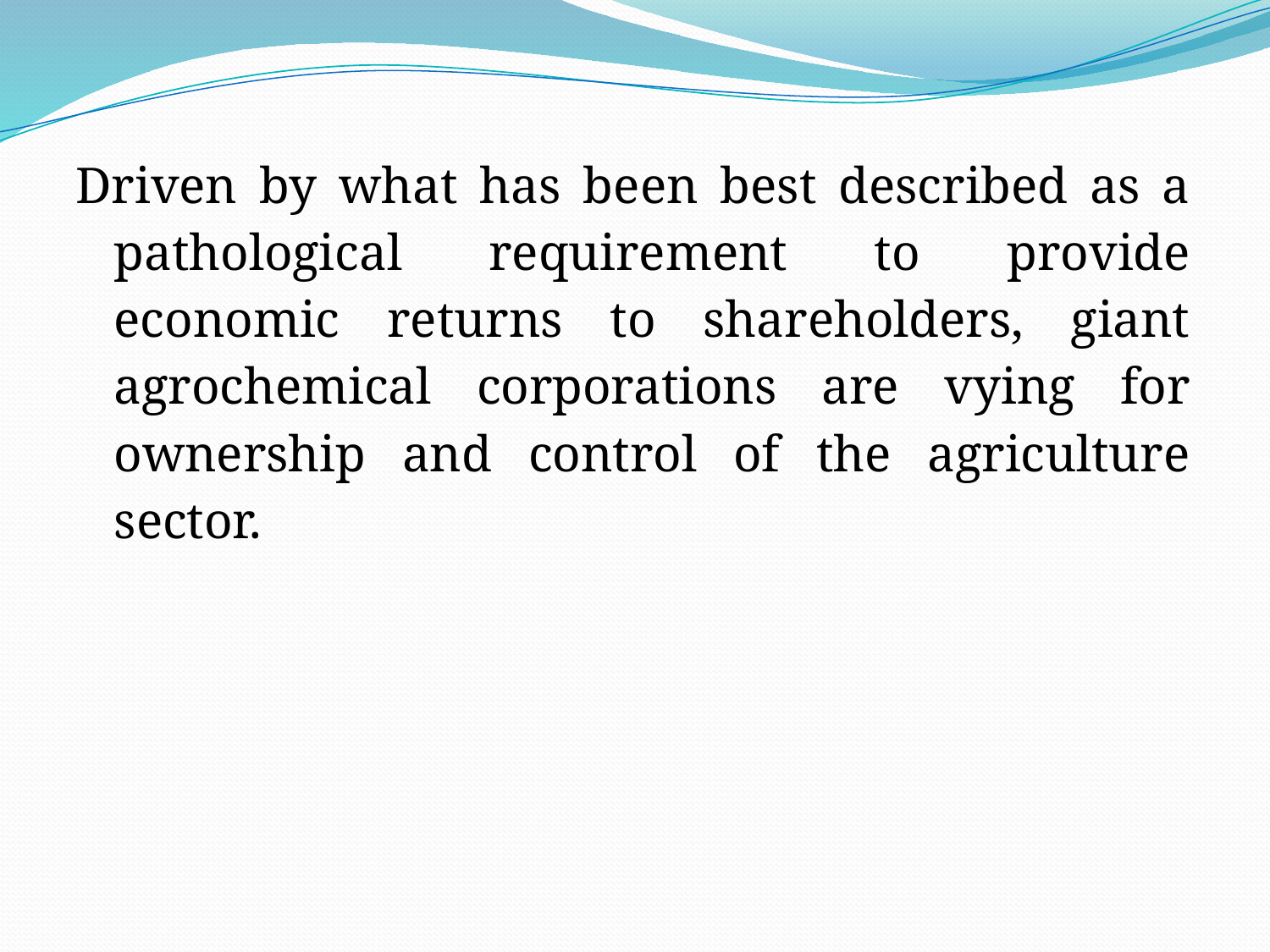

Driven by what has been best described as a pathological requirement to provide economic returns to shareholders, giant agrochemical corporations are vying for ownership and control of the agriculture sector.